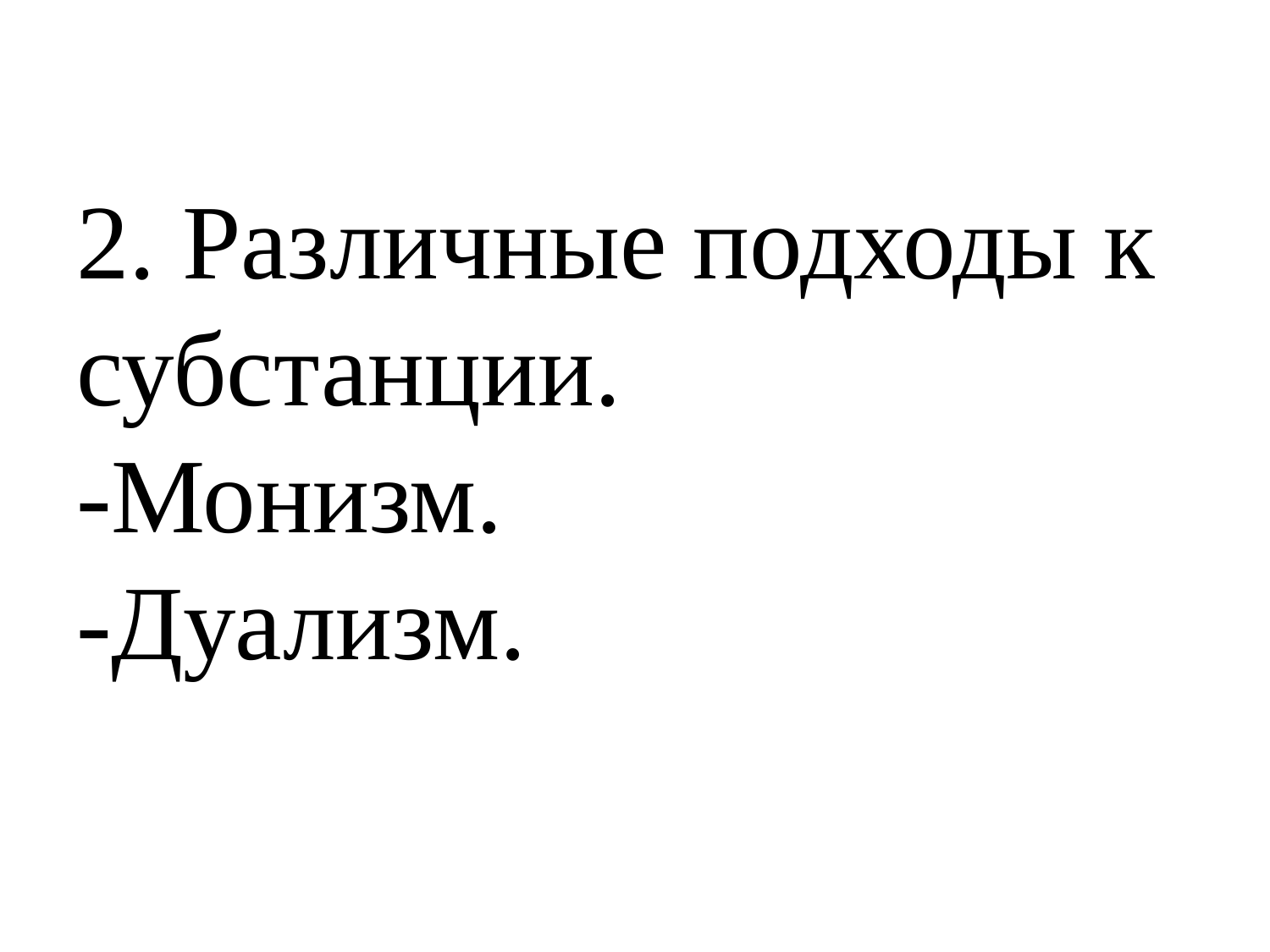

# 2. Различные подходы к субстанции. -Монизм. -Дуализм.